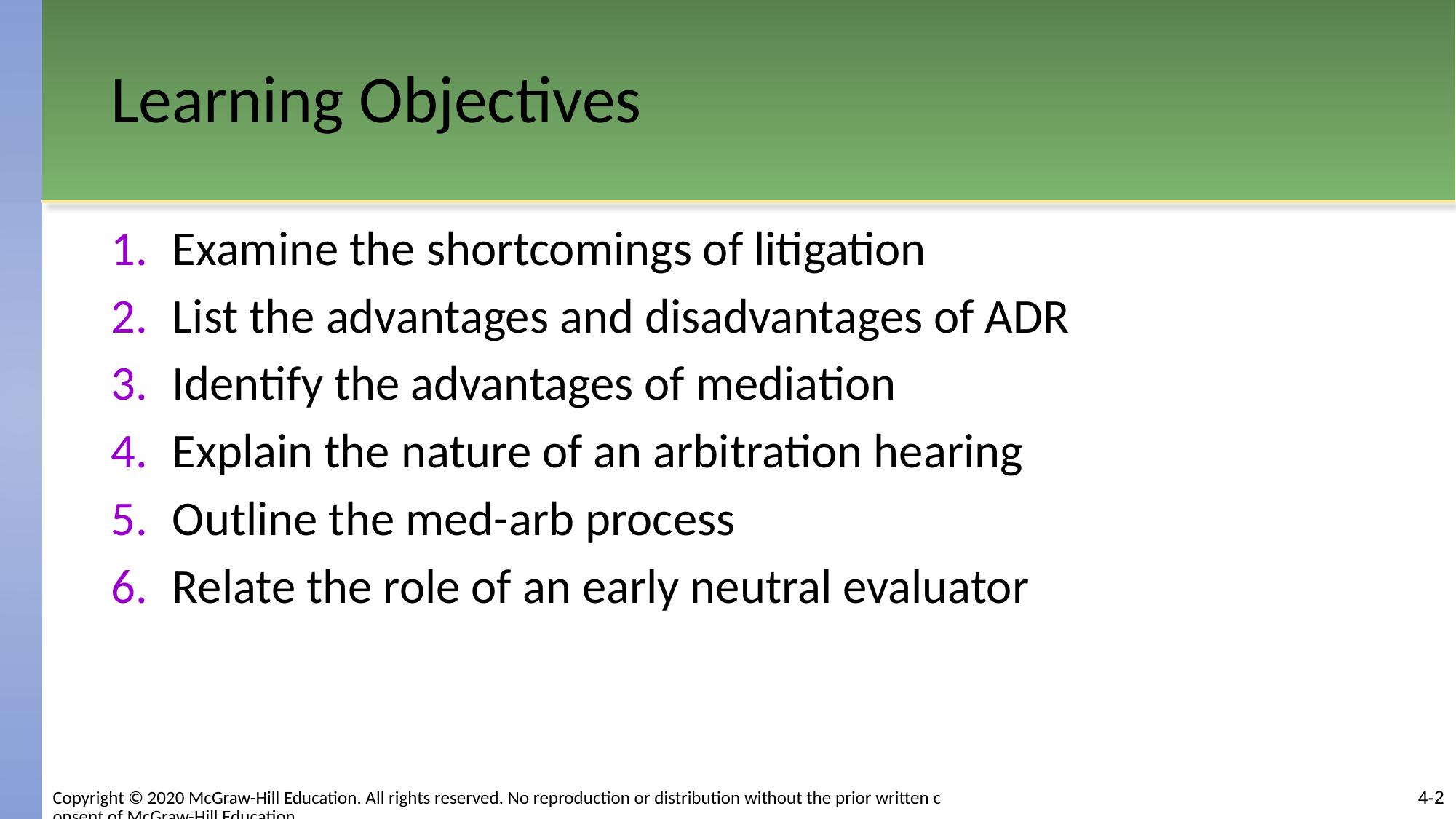

# Learning Objectives
Examine the shortcomings of litigation
List the advantages and disadvantages of ADR
Identify the advantages of mediation
Explain the nature of an arbitration hearing
Outline the med-arb process
Relate the role of an early neutral evaluator
4-2
Copyright © 2020 McGraw-Hill Education. All rights reserved. No reproduction or distribution without the prior written consent of McGraw-Hill Education.